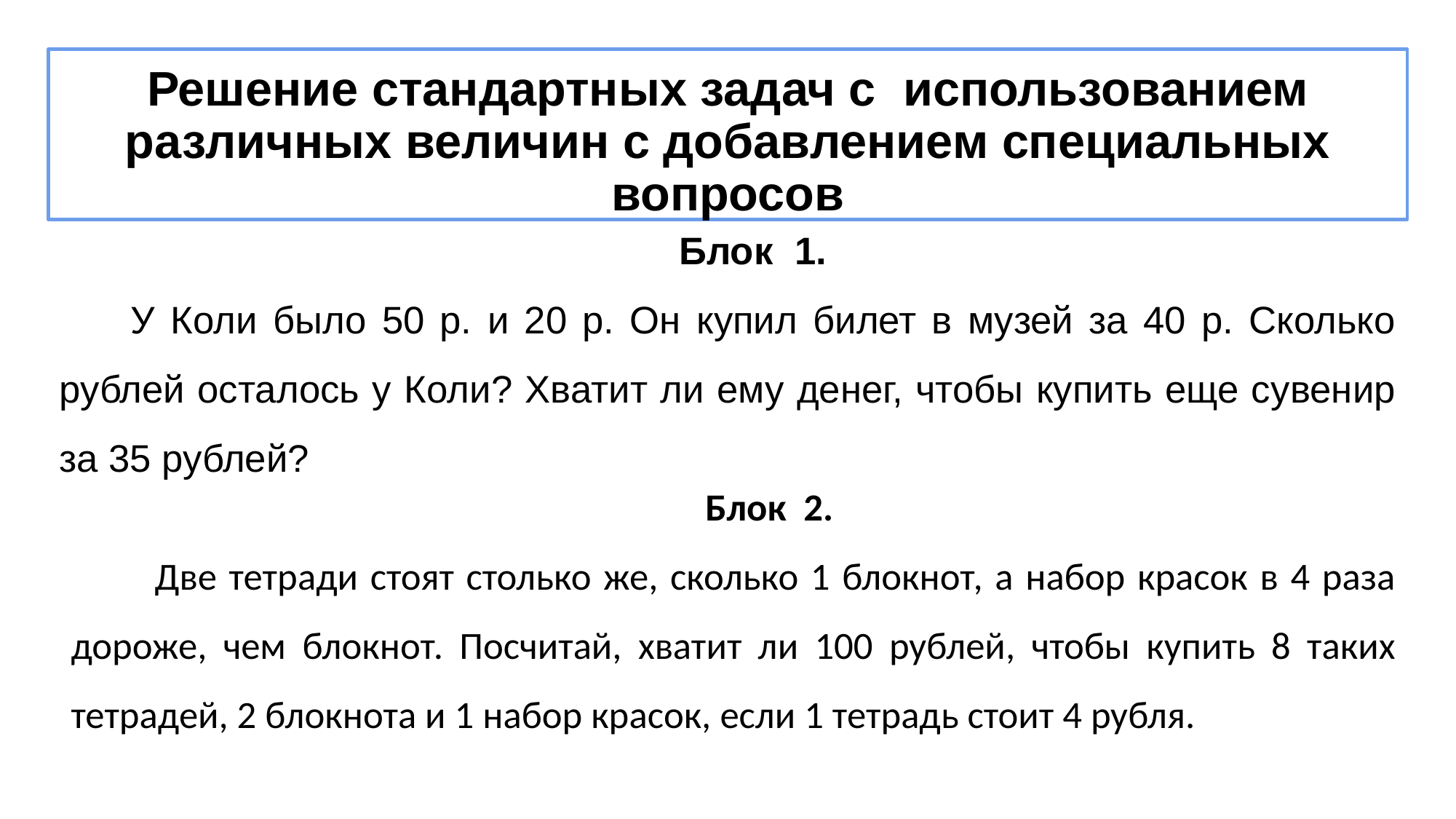

# Решение стандартных задач с  использованием различных величин с добавлением специальных вопросов
Блок  1.
У Коли было 50 р. и 20 р. Он купил билет в музей за 40 р. Сколько рублей осталось у Коли? Хватит ли ему денег, чтобы купить еще сувенир за 35 рублей?
Блок  2.
 Две тетради стоят столько же, сколько 1 блокнот, а набор красок в 4 раза дороже, чем блокнот. Посчитай, хватит ли 100 рублей, чтобы купить 8 таких тетрадей, 2 блокнота и 1 набор красок, если 1 тетрадь стоит 4 рубля.